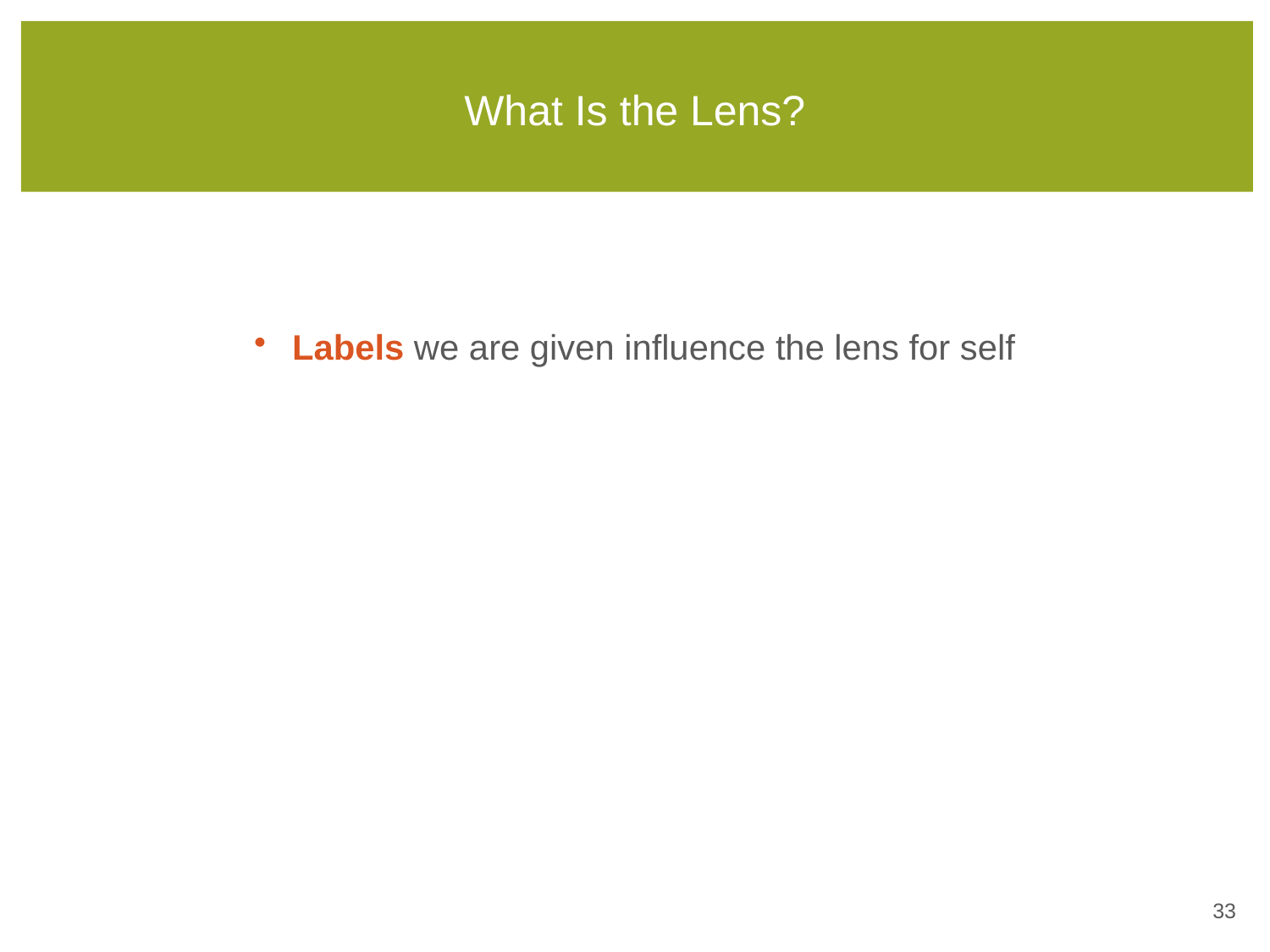

# What Is the Lens?
Labels we are given influence the lens for self
33